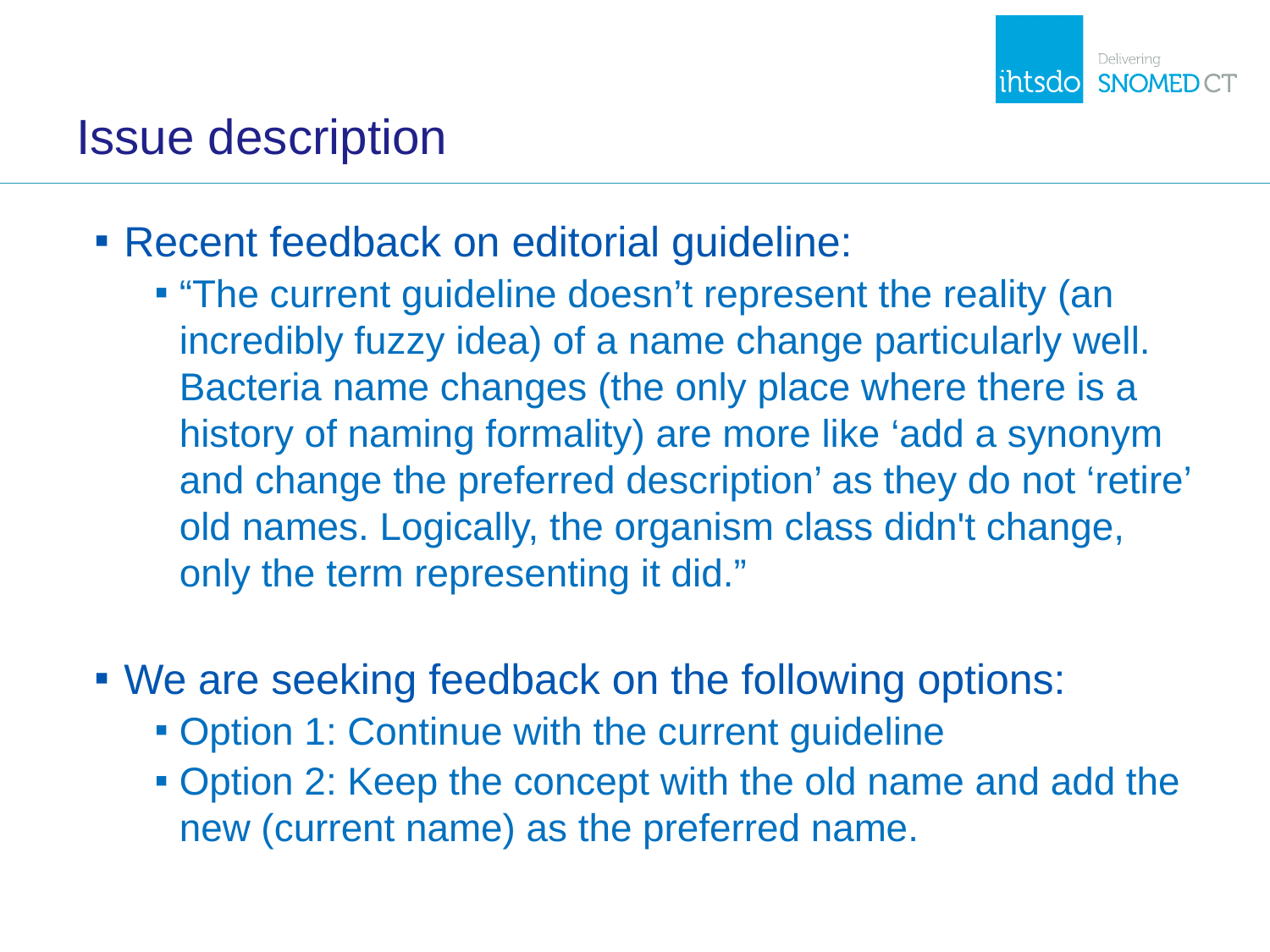

# Issue description
Recent feedback on editorial guideline:
“The current guideline doesn’t represent the reality (an incredibly fuzzy idea) of a name change particularly well. Bacteria name changes (the only place where there is a history of naming formality) are more like ‘add a synonym and change the preferred description’ as they do not ‘retire’ old names. Logically, the organism class didn't change, only the term representing it did.”

We are seeking feedback on the following options:
Option 1: Continue with the current guideline
Option 2: Keep the concept with the old name and add the new (current name) as the preferred name.